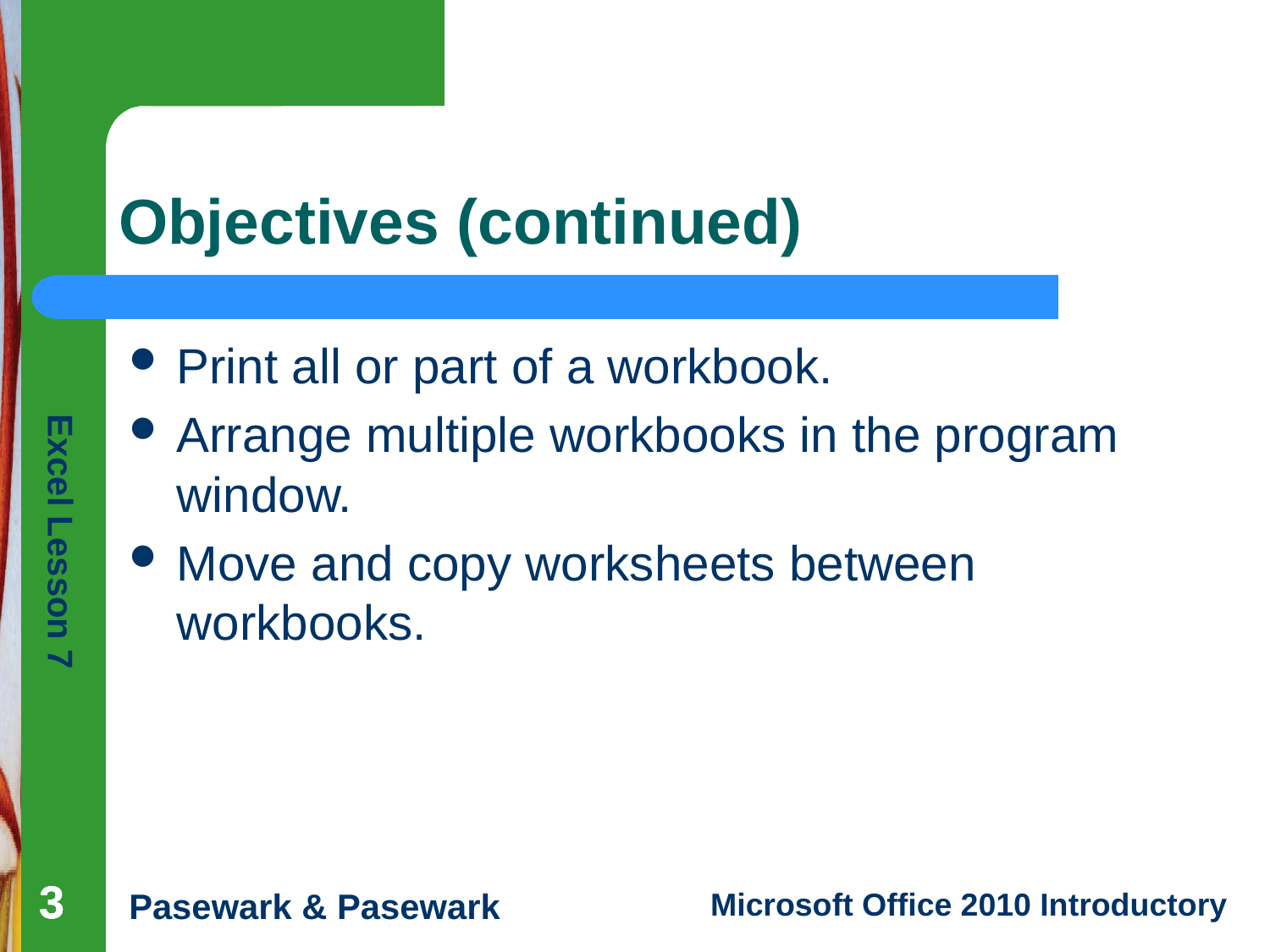

# Objectives (continued)
Print all or part of a workbook.
Arrange multiple workbooks in the program window.
Move and copy worksheets between workbooks.
3
3
3